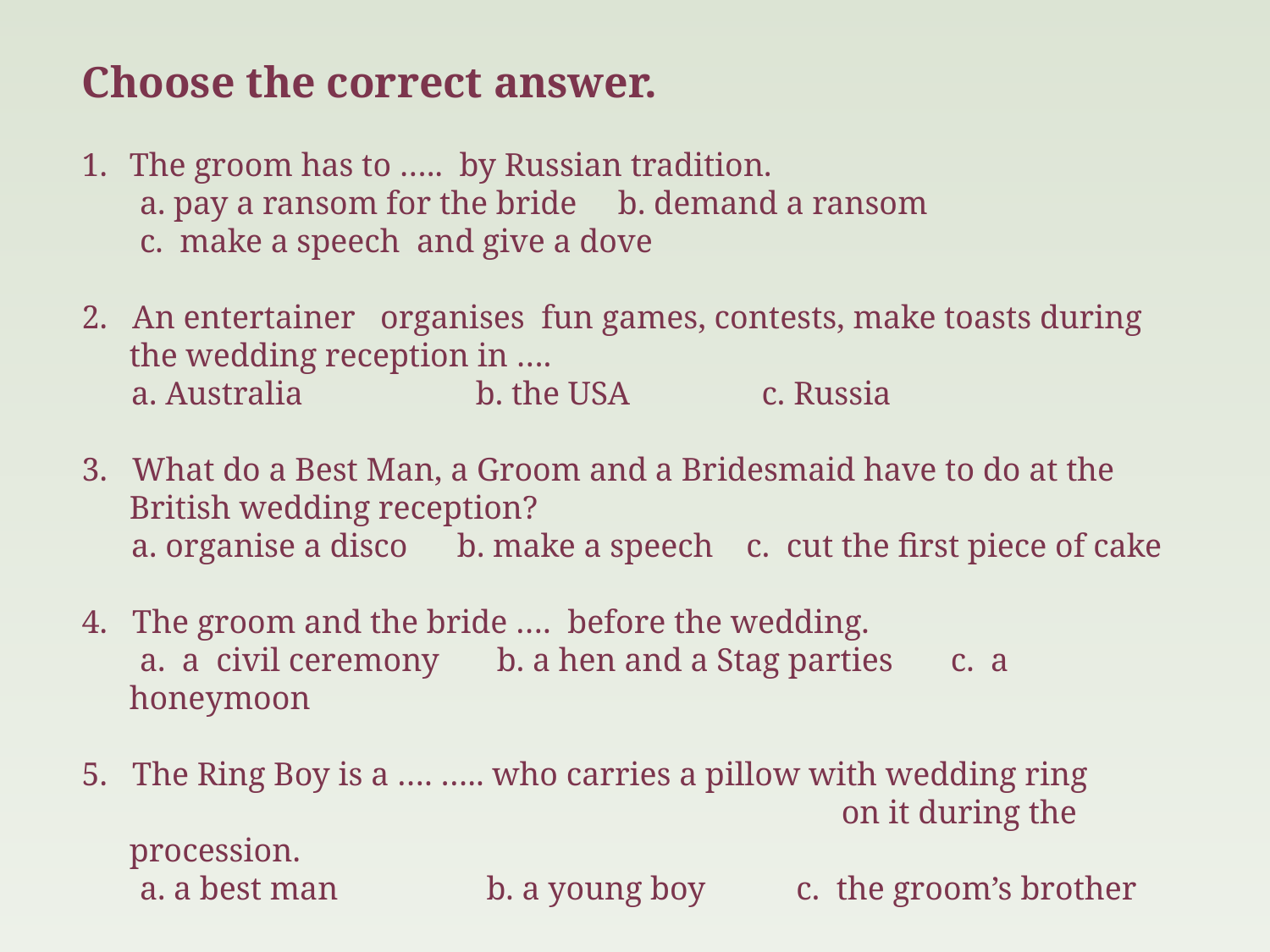

Choose the correct answer.

The groom has to …..  by Russian tradition.
       a. pay a ransom for the bride     b. demand a ransom
       c.  make a speech  and give a dove

2.   An entertainer   organises  fun games, contests, make toasts during the wedding reception in ….
      a. Australia                     b. the USA                c. Russia

3.   What do a Best Man, a Groom and a Bridesmaid have to do at the British wedding reception?
      a. organise a disco      b. make a speech    c.  cut the first piece of cake

4.   The groom and the bride ….  before the wedding.
       a.  a  civil ceremony       b. a hen and a Stag parties       c.  a honeymoon

5.   The Ring Boy is a …. ….. who carries a pillow with wedding ring
                                                                                            on it during the procession.
       a. a best man                  b. a young boy           c.  the groom’s brother